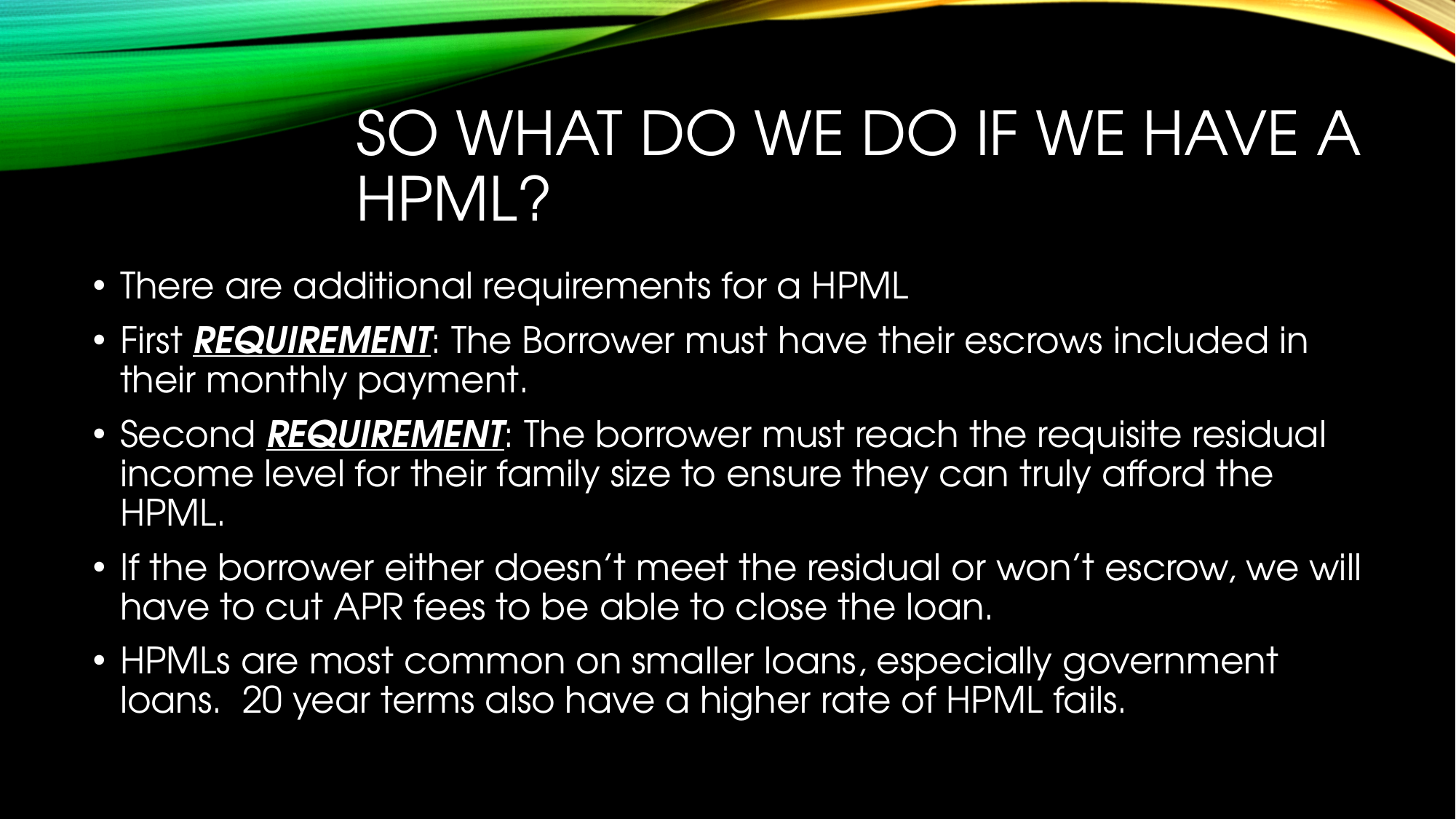

# So what do we do if we have a HPML?
There are additional requirements for a HPML
First REQUIREMENT: The Borrower must have their escrows included in their monthly payment.
Second REQUIREMENT: The borrower must reach the requisite residual income level for their family size to ensure they can truly afford the HPML.
If the borrower either doesn’t meet the residual or won’t escrow, we will have to cut APR fees to be able to close the loan.
HPMLs are most common on smaller loans, especially government loans.  20 year terms also have a higher rate of HPML fails.